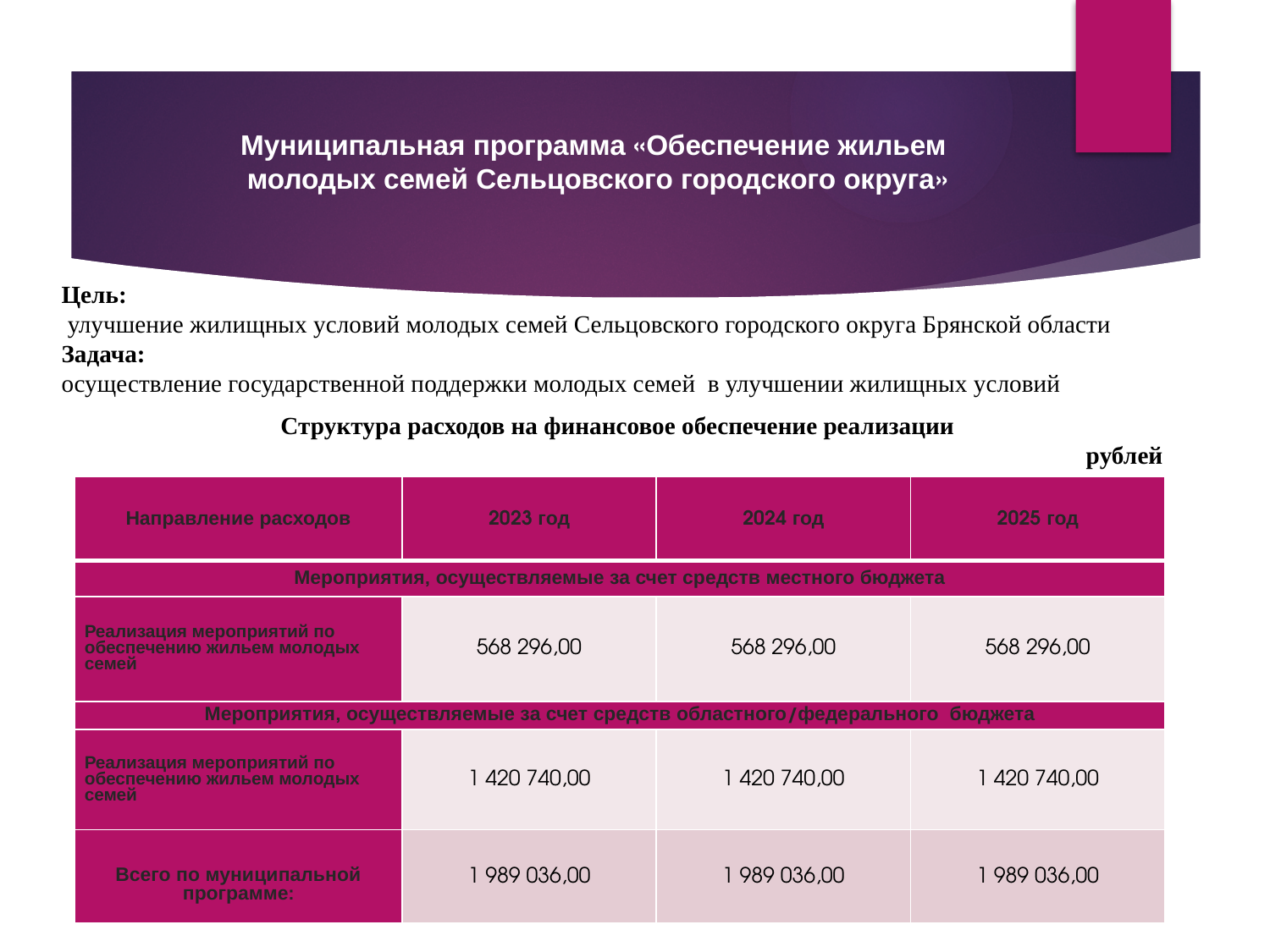

# Муниципальная программа «Обеспечение жильем молодых семей Сельцовского городского округа»
Цель:
 улучшение жилищных условий молодых семей Сельцовского городского округа Брянской области
Задача:
осуществление государственной поддержки молодых семей  в улучшении жилищных условий
Структура расходов на финансовое обеспечение реализации
рублей
| Направление расходов | 2023 год | 2024 год | 2025 год |
| --- | --- | --- | --- |
| Мероприятия, осуществляемые за счет средств местного бюджета |  |  |  |
| Реализация мероприятий по обеспечению жильем молодых семей | 568 296,00 | 568 296,00 | 568 296,00 |
| Мероприятия, осуществляемые за счет средств областного/федерального бюджета |  |  |  |
| Реализация мероприятий по обеспечению жильем молодых семей | 1 420 740,00 | 1 420 740,00 | 1 420 740,00 |
| Всего по муниципальной программе: | 1 989 036,00 | 1 989 036,00 | 1 989 036,00 |